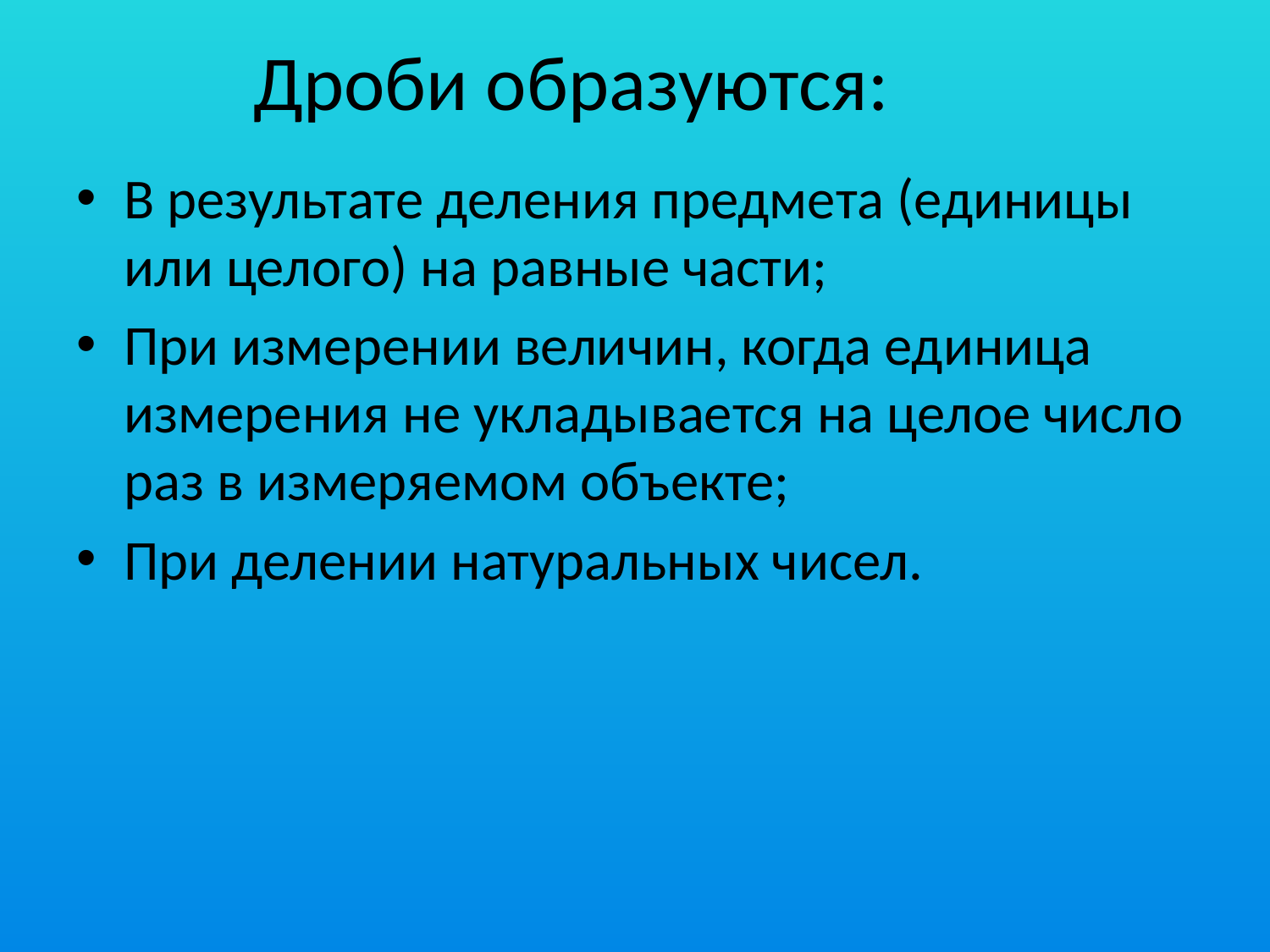

# Дроби образуются:
В результате деления предмета (единицы или целого) на равные части;
При измерении величин, когда единица измерения не укладывается на целое число раз в измеряемом объекте;
При делении натуральных чисел.